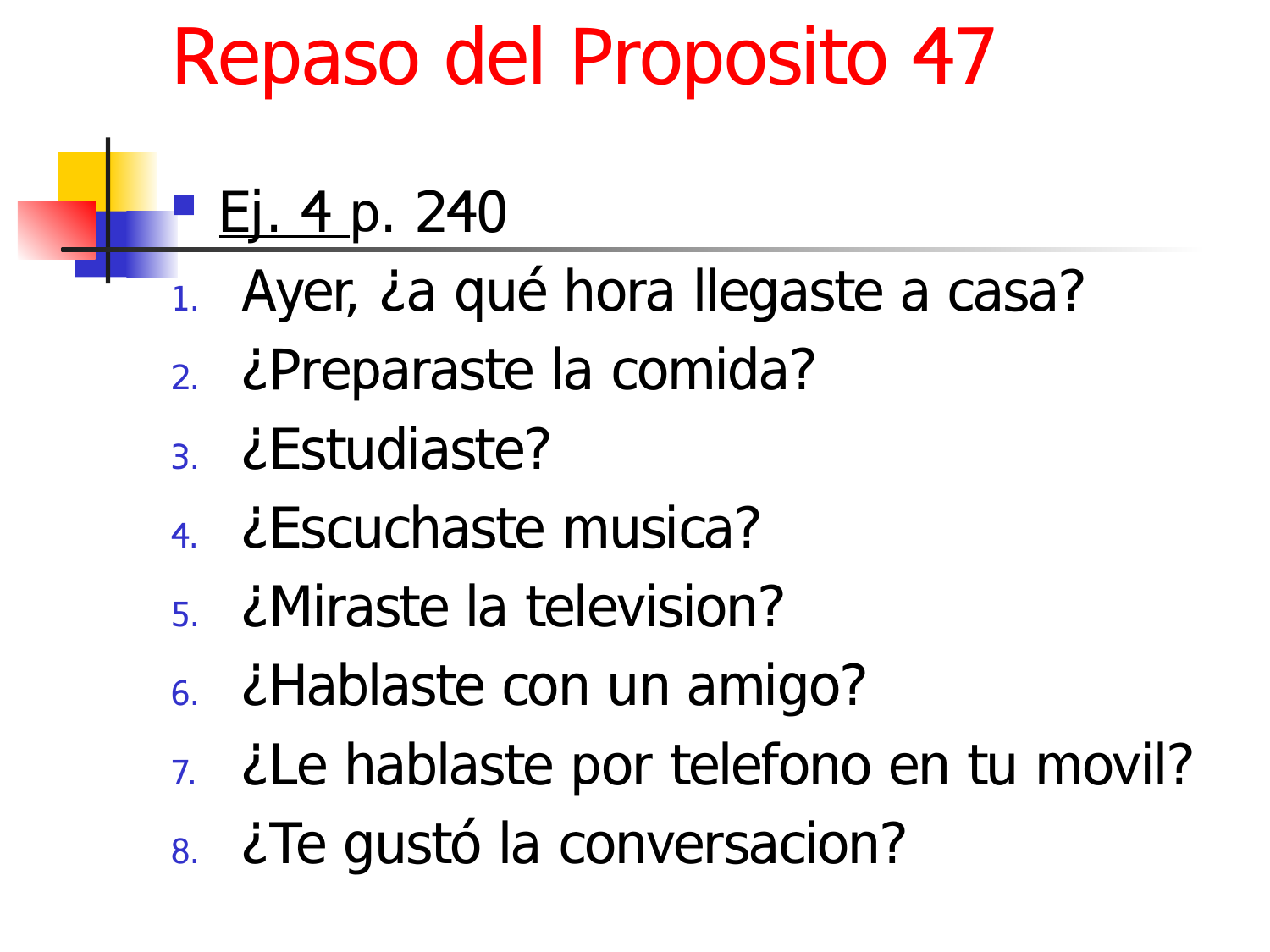

# Repaso del Proposito 47
Ej. 4 p. 240
Ayer, ¿a qué hora llegaste a casa?
¿Preparaste la comida?
¿Estudiaste?
¿Escuchaste musica?
¿Miraste la television?
¿Hablaste con un amigo?
¿Le hablaste por telefono en tu movil?
¿Te gustó la conversacion?